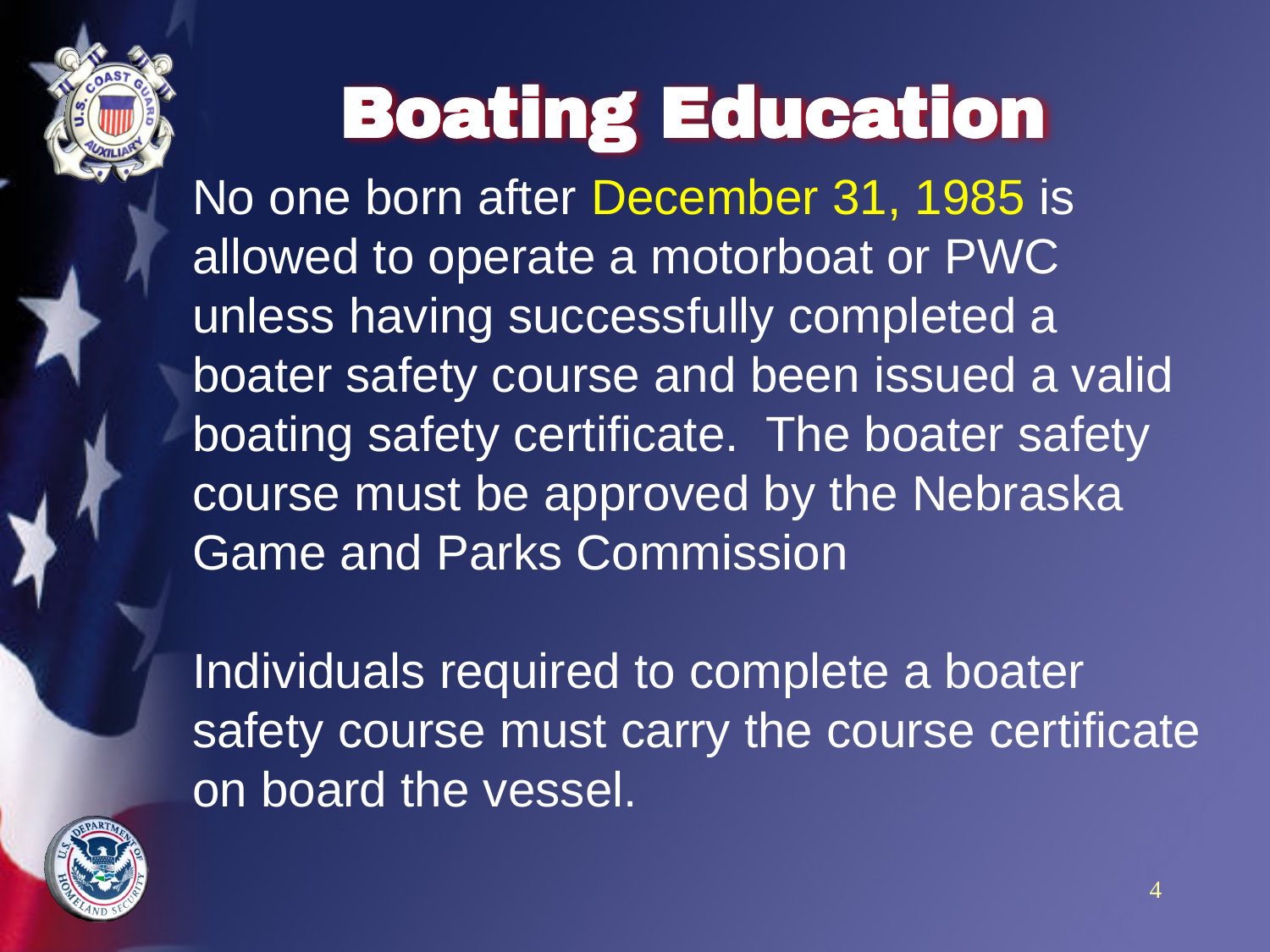

# Boating Education

No one born after December 31, 1985 is allowed to operate a motorboat or PWC unless having successfully completed a boater safety course and been issued a valid boating safety certificate.  The boater safety course must be approved by the Nebraska Game and Parks Commission

Individuals required to complete a boater safety course must carry the course certificate on board the vessel.
4